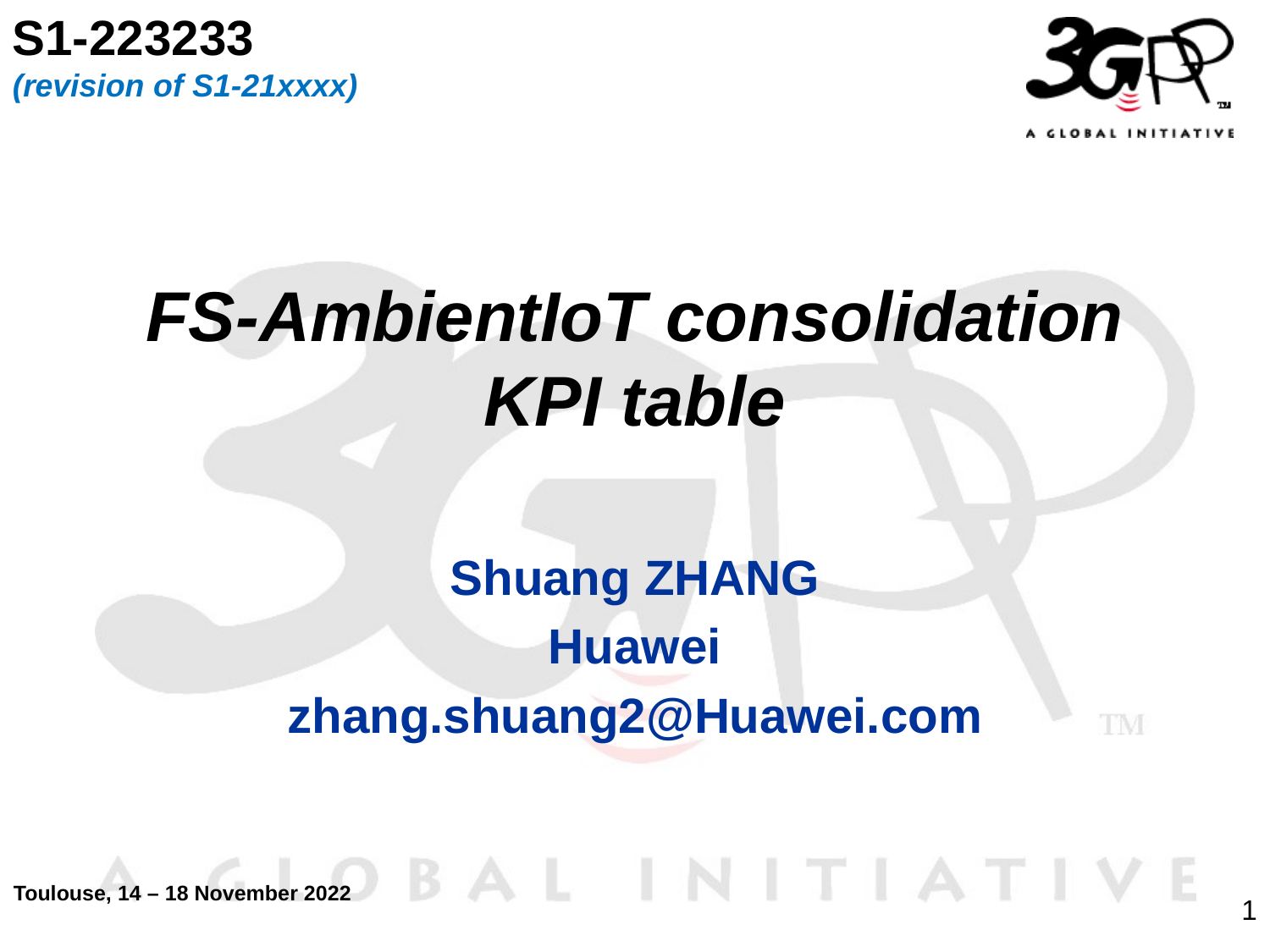

S1-223233 (revision of S1-21xxxx)
# FS-AmbientIoT consolidation KPI table
Shuang ZHANG
Huawei
zhang.shuang2@Huawei.com
Toulouse, 14 – 18 November 2022
1